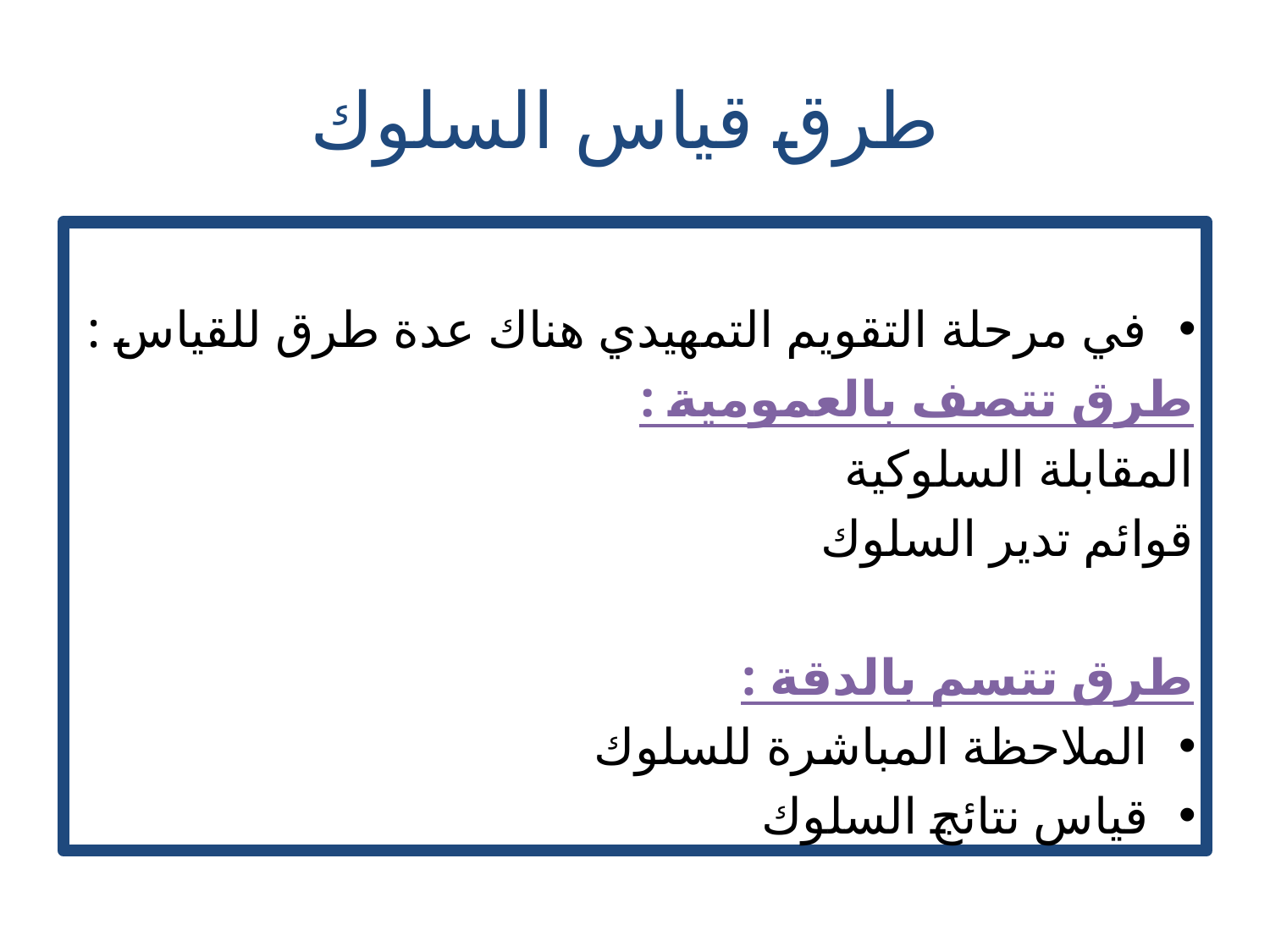

# طرق قياس السلوك

في مرحلة التقويم التمهيدي هناك عدة طرق للقياس :
طرق تتصف بالعمومية :
المقابلة السلوكية
قوائم تدير السلوك

طرق تتسم بالدقة :
الملاحظة المباشرة للسلوك
قياس نتائج السلوك